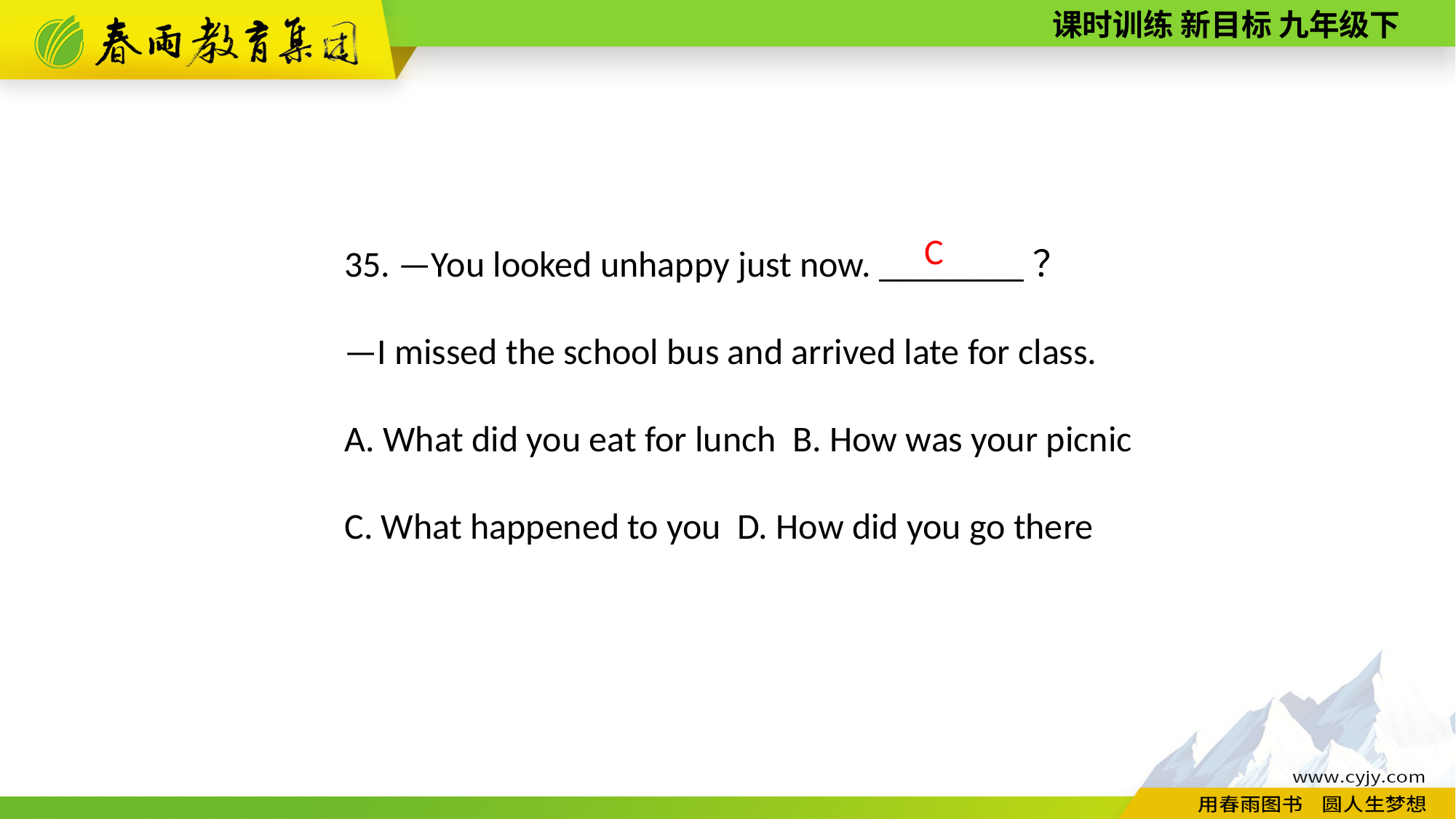

35. —You looked unhappy just now. ________？
—I missed the school bus and arrived late for class.
A. What did you eat for lunch  B. How was your picnic
C. What happened to you  D. How did you go there
C